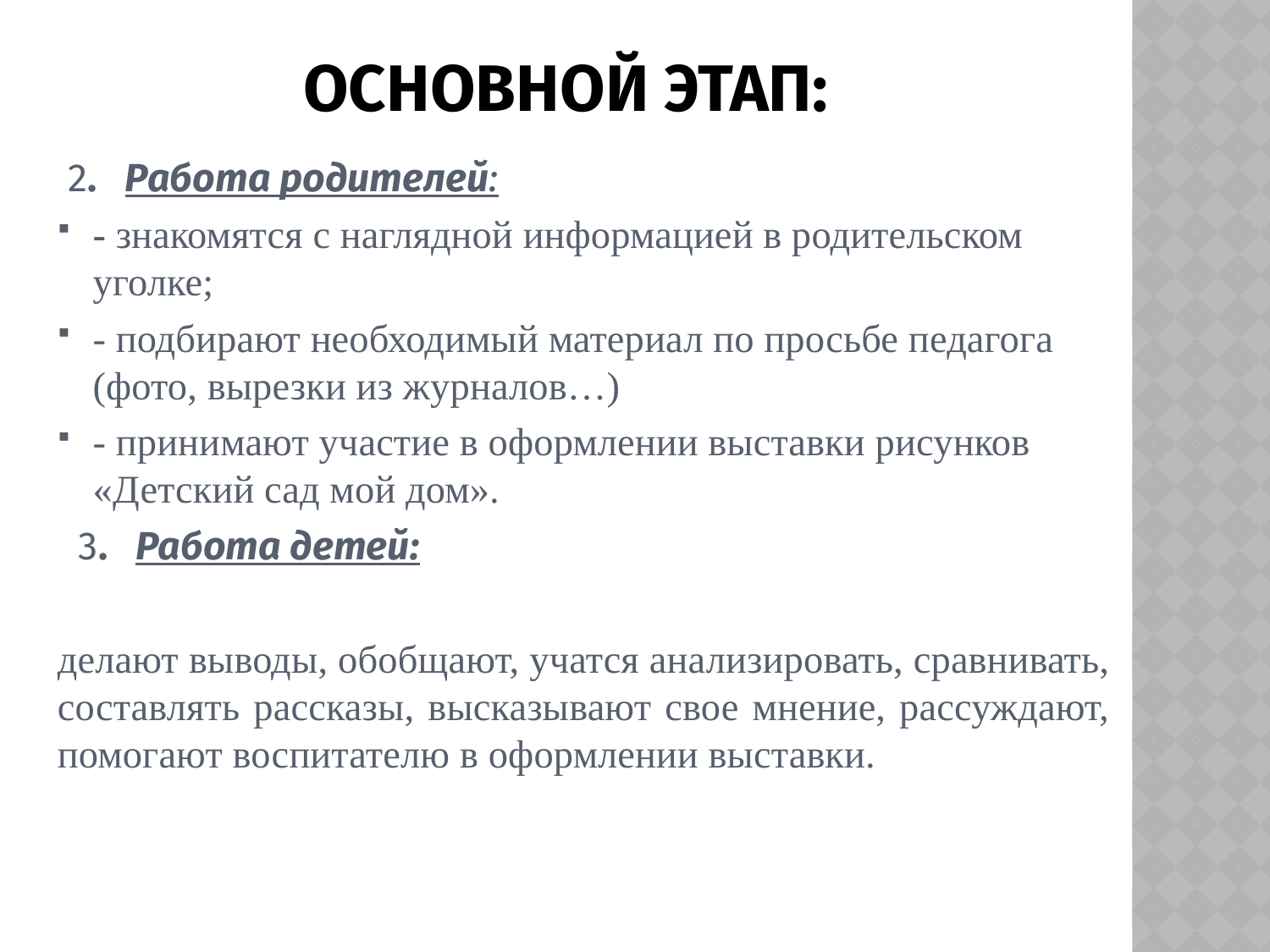

# Основной этап:
 2.   Работа родителей:
- знакомятся с наглядной информацией в родительском уголке;
- подбирают необходимый материал по просьбе педагога (фото, вырезки из журналов…)
- принимают участие в оформлении выставки рисунков «Детский сад мой дом».
  3.   Работа детей:

делают выводы, обобщают, учатся анализировать, сравнивать, составлять рассказы, высказывают свое мнение, рассуждают, помогают воспитателю в оформлении выставки.